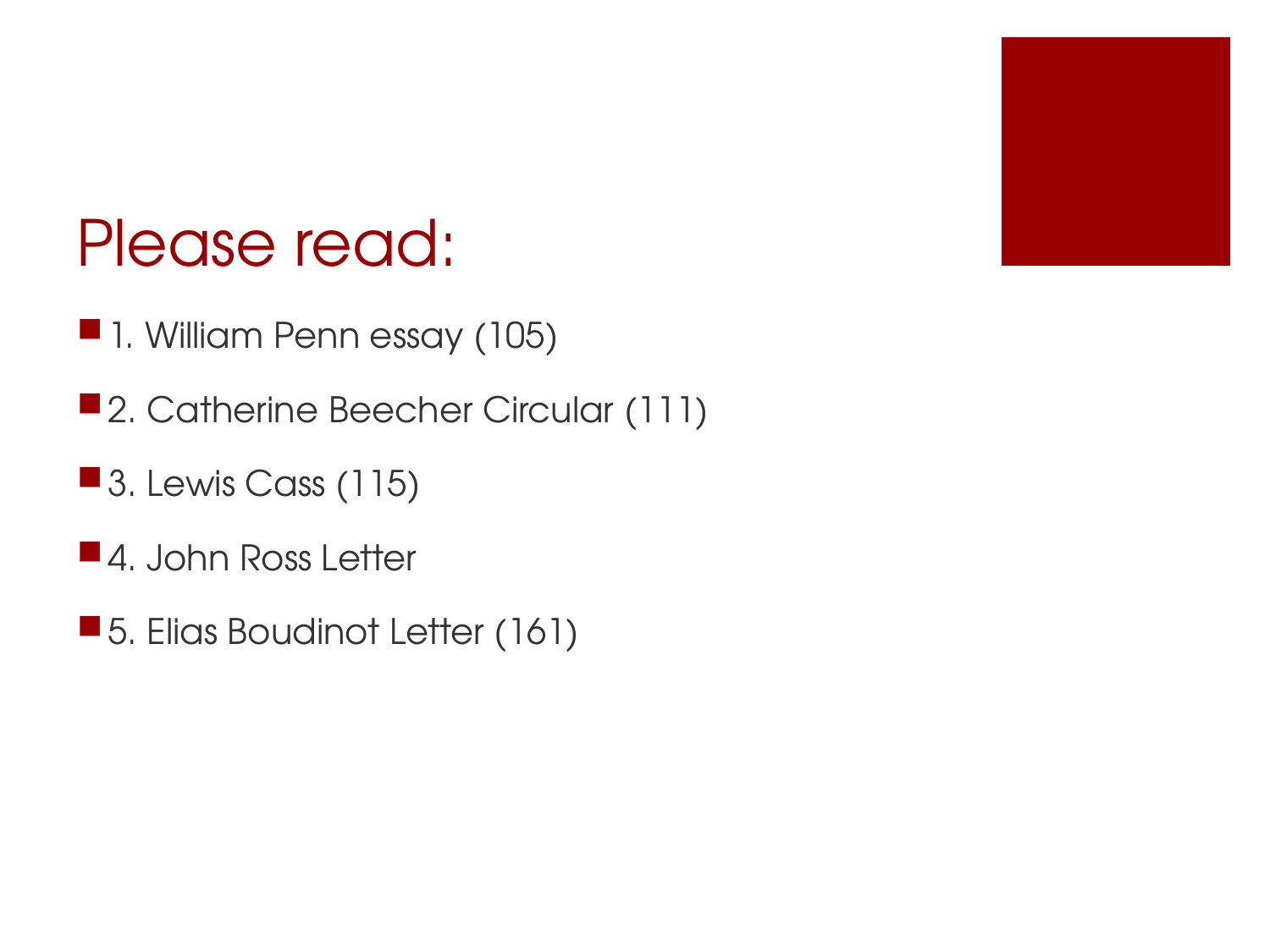

# Please read:
1. William Penn essay (105)
2. Catherine Beecher Circular (111)
3. Lewis Cass (115)
4. John Ross Letter
5. Elias Boudinot Letter (161)